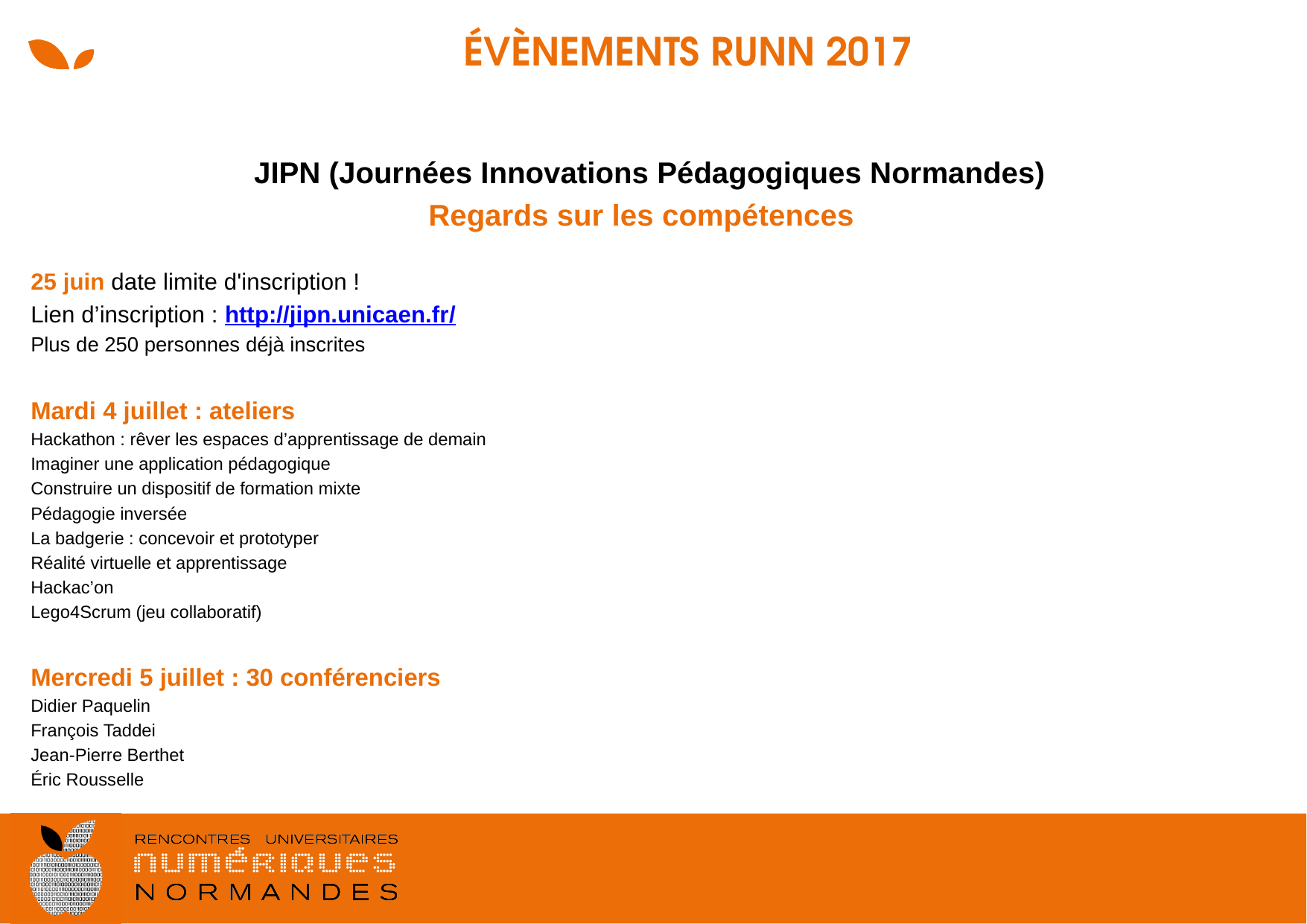

# Évènements RUNN 2017
JIPN (Journées Innovations Pédagogiques Normandes)
Regards sur les compétences

25 juin date limite d'inscription !
Lien d’inscription : http://jipn.unicaen.fr/
Plus de 250 personnes déjà inscrites

Mardi 4 juillet : ateliers
Hackathon : rêver les espaces d’apprentissage de demain
Imaginer une application pédagogique
Construire un dispositif de formation mixte
Pédagogie inversée
La badgerie : concevoir et prototyper
Réalité virtuelle et apprentissage
Hackac’on
Lego4Scrum (jeu collaboratif)

Mercredi 5 juillet : 30 conférenciers
Didier Paquelin
François Taddei
Jean-Pierre Berthet
Éric Rousselle